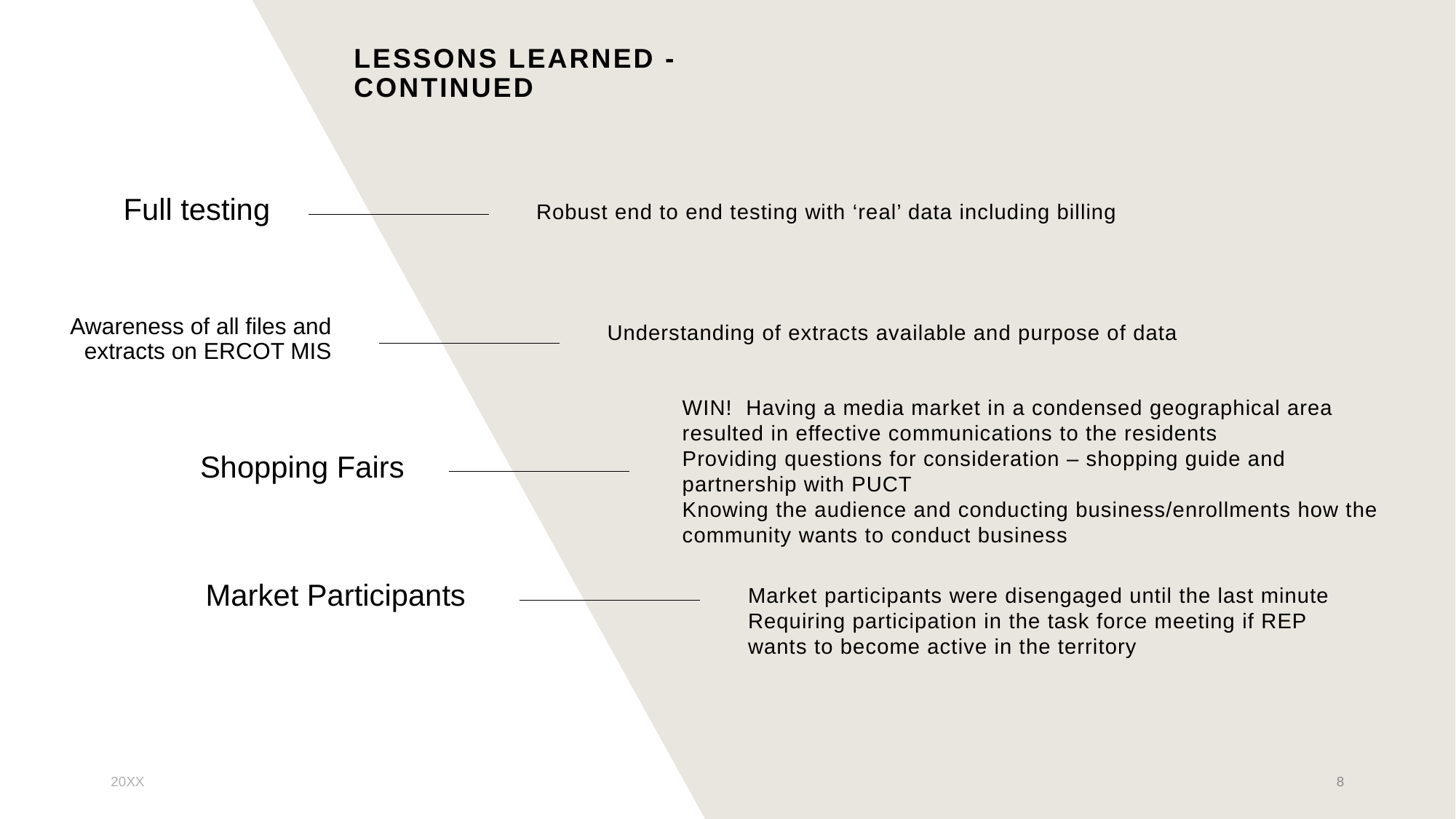

# Lessons learned - continued
Full testing
Robust end to end testing with ‘real’ data including billing
Awareness of all files and extracts on ERCOT MIS
Understanding of extracts available and purpose of data
WIN!  Having a media market in a condensed geographical area resulted in effective communications to the residents
Providing questions for consideration – shopping guide and partnership with PUCT
Knowing the audience and conducting business/enrollments how the community wants to conduct business
Shopping Fairs
Market Participants
Market participants were disengaged until the last minute
Requiring participation in the task force meeting if REP wants to become active in the territory
20XX
8